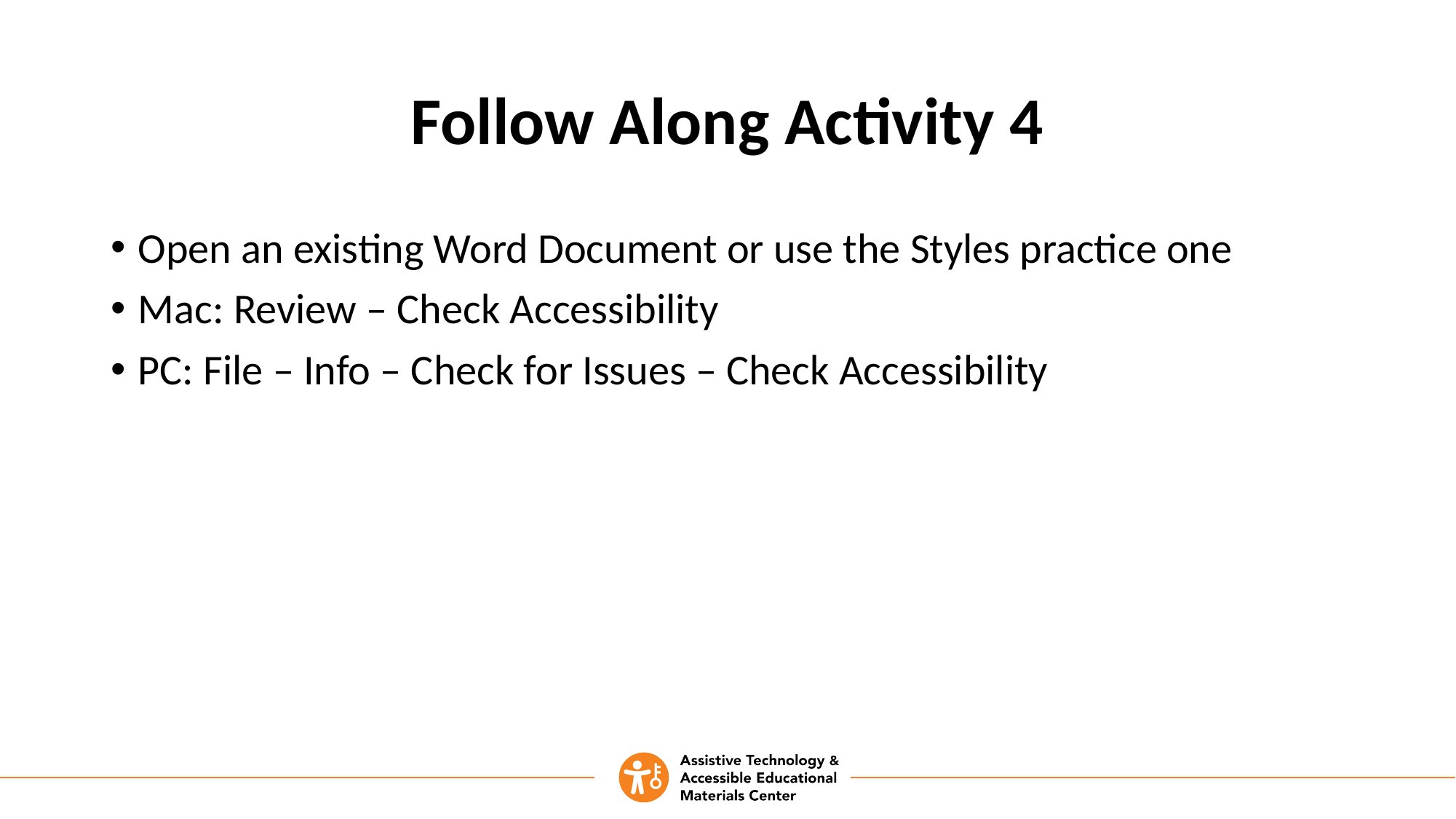

# Follow Along Activity 4
Open an existing Word Document or use the Styles practice one
Mac: Review – Check Accessibility
PC: File – Info – Check for Issues – Check Accessibility